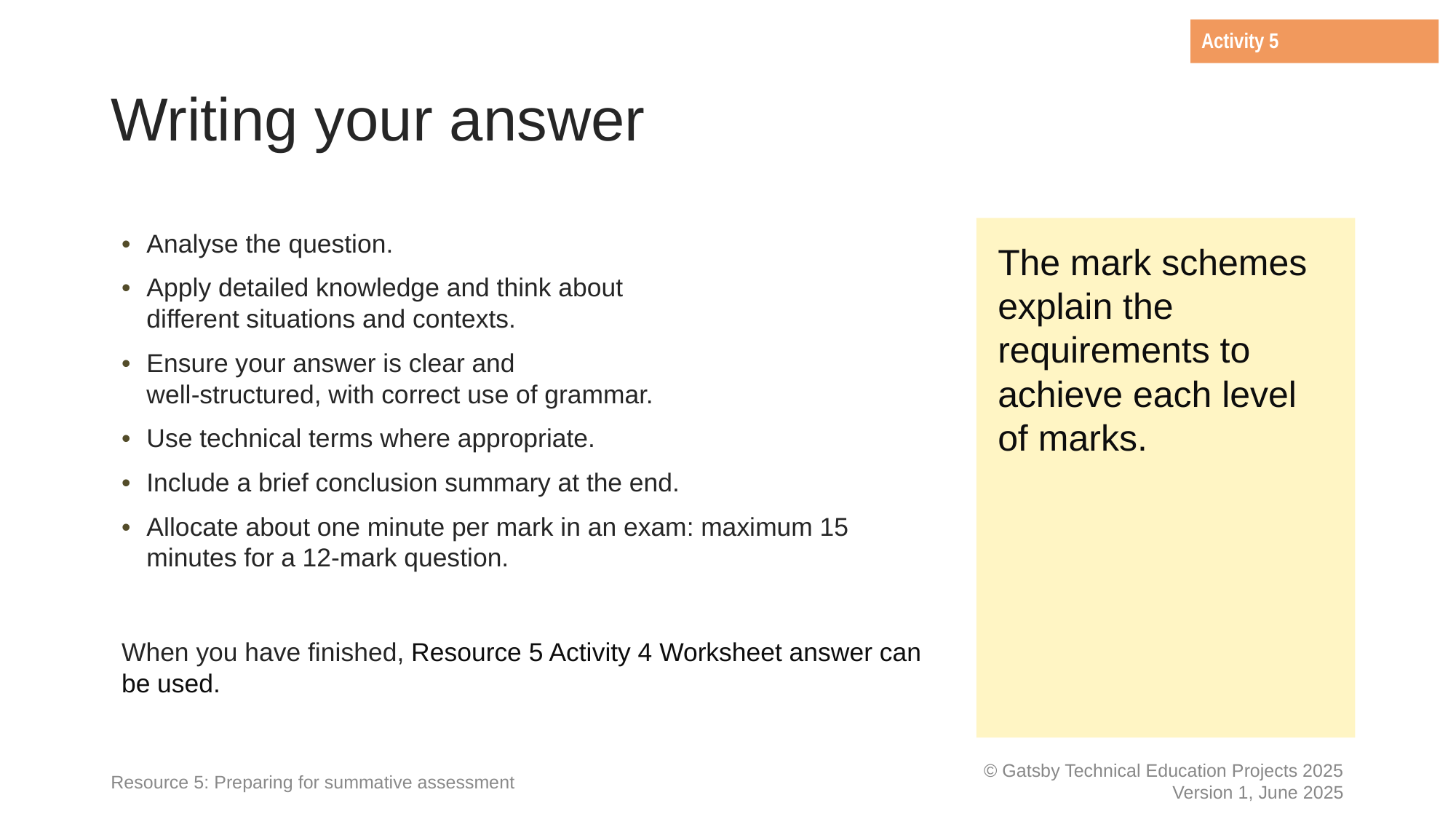

Activity 5
# Writing your answer
Analyse the question.
Apply detailed knowledge and think about
different situations and contexts.
Ensure your answer is clear and
well-structured, with correct use of grammar.
Use technical terms where appropriate.
Include a brief conclusion summary at the end.
Allocate about one minute per mark in an exam: maximum 15 minutes for a 12-mark question.

When you have finished, Resource 5 Activity 4 Worksheet answer can be used.

The mark schemes explain the requirements to achieve each level of marks.
Resource 5: Preparing for summative assessment